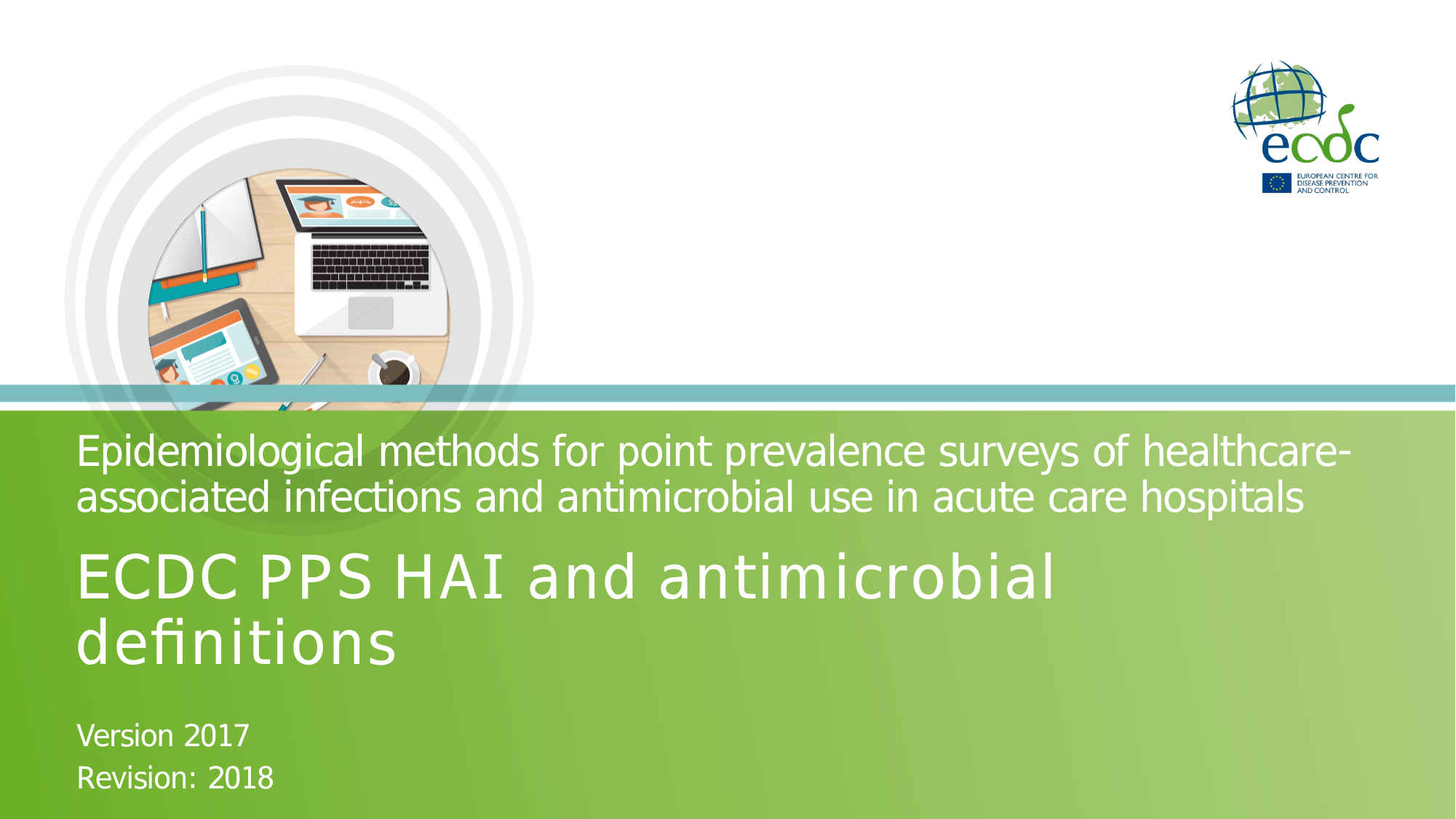

Epidemiological methods for point prevalence surveys of healthcare-associated infections and antimicrobial use in acute care hospitals
# ECDC PPS HAI and antimicrobial definitions

Version 2017
Revision: 2018